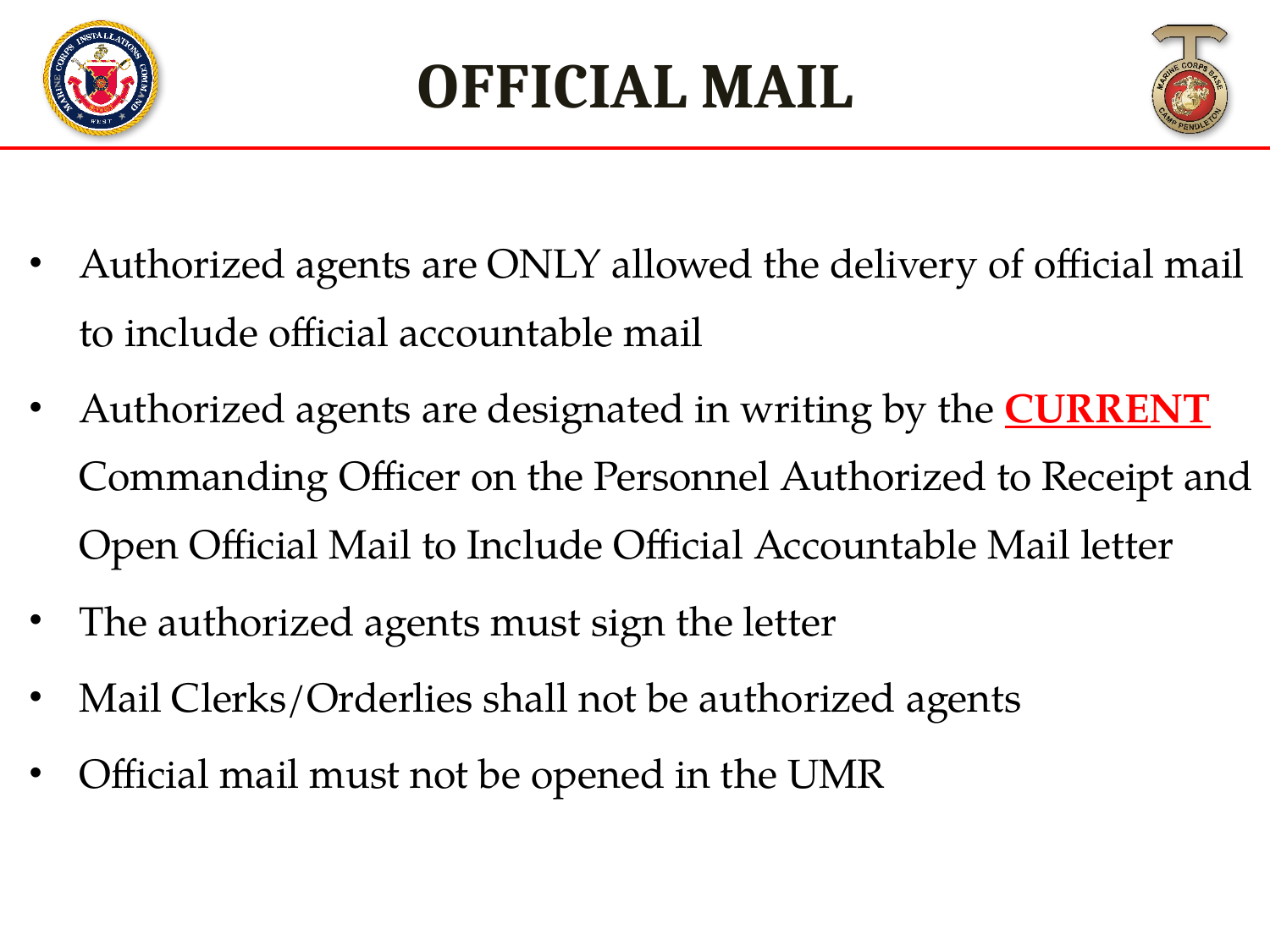

OFFICIAL MAIL
Authorized agents are ONLY allowed the delivery of official mail to include official accountable mail
Authorized agents are designated in writing by the CURRENT Commanding Officer on the Personnel Authorized to Receipt and Open Official Mail to Include Official Accountable Mail letter
The authorized agents must sign the letter
Mail Clerks/Orderlies shall not be authorized agents
Official mail must not be opened in the UMR